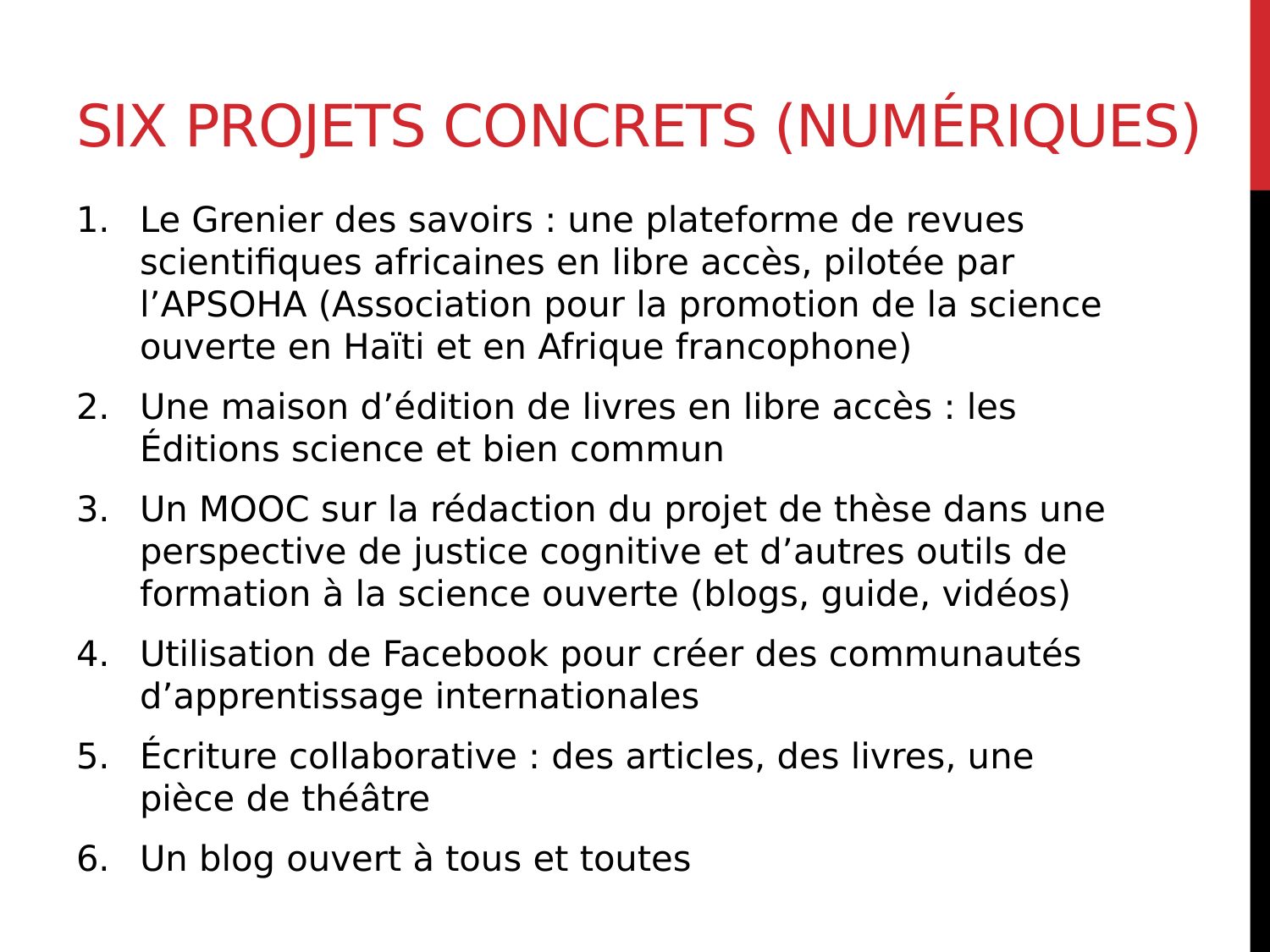

# Six projets concrets (numériques)
Le Grenier des savoirs : une plateforme de revues scientifiques africaines en libre accès, pilotée par l’APSOHA (Association pour la promotion de la science ouverte en Haïti et en Afrique francophone)
Une maison d’édition de livres en libre accès : les Éditions science et bien commun
Un MOOC sur la rédaction du projet de thèse dans une perspective de justice cognitive et d’autres outils de formation à la science ouverte (blogs, guide, vidéos)
Utilisation de Facebook pour créer des communautés d’apprentissage internationales
Écriture collaborative : des articles, des livres, une pièce de théâtre
Un blog ouvert à tous et toutes